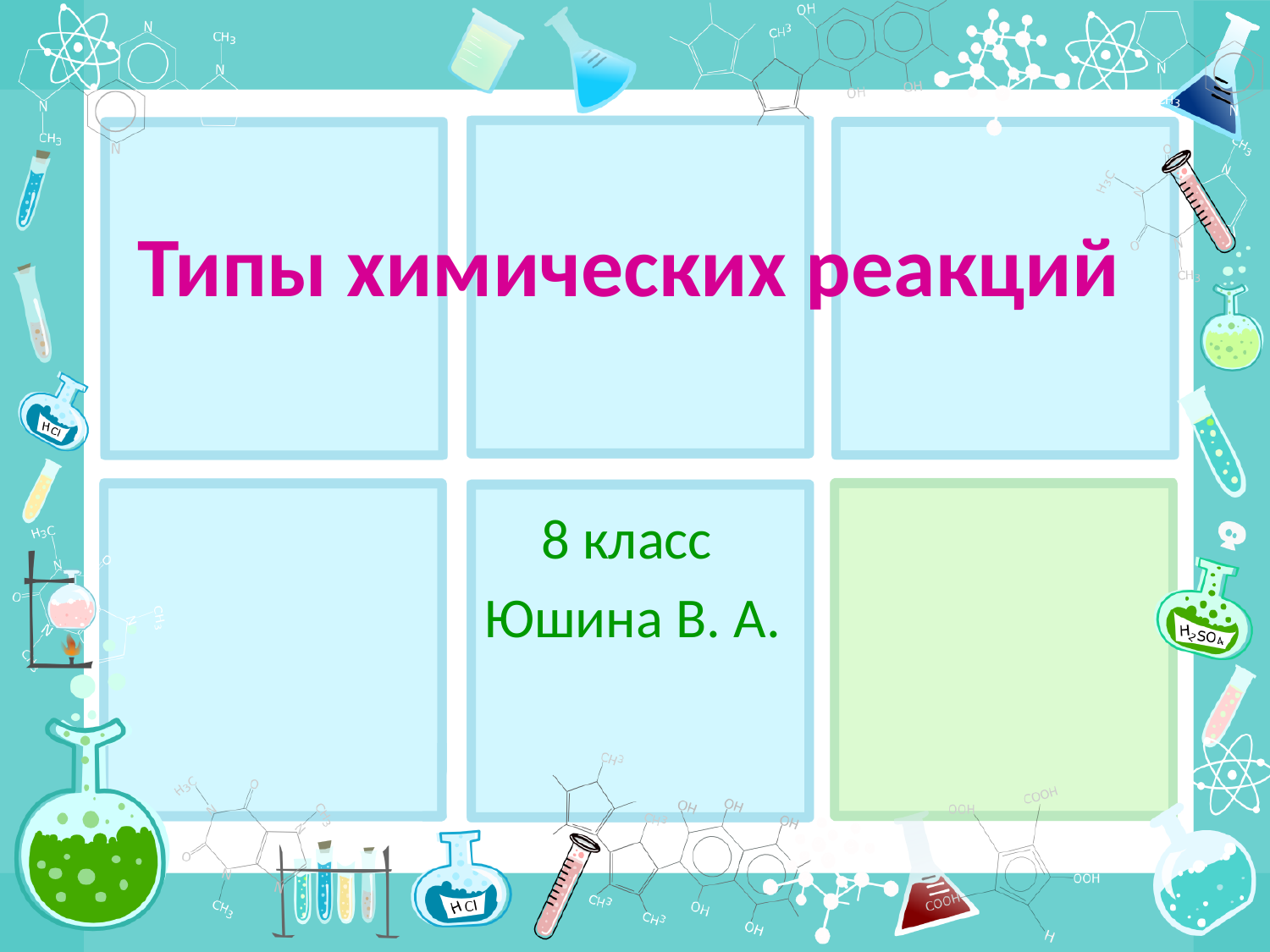

# Типы химических реакций
8 класс
Юшина В. А.